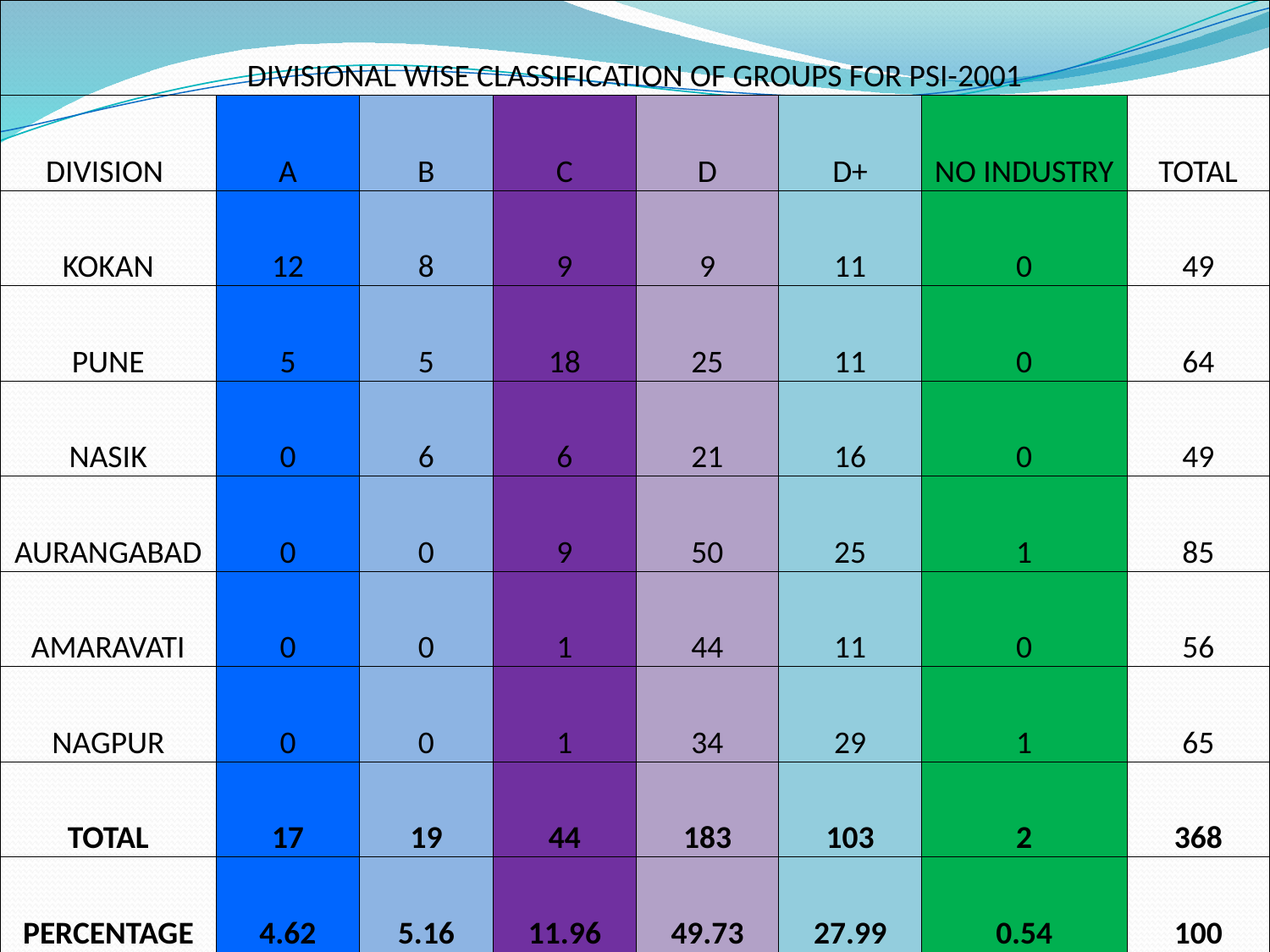

| DIVISIONAL WISE CLASSIFICATION OF GROUPS FOR PSI-2001 |  |  |  |  |  |  |  |
| --- | --- | --- | --- | --- | --- | --- | --- |
| DIVISION | A | B | C | D | D+ | NO INDUSTRY | TOTAL |
| KOKAN | 12 | 8 | 9 | 9 | 11 | 0 | 49 |
| PUNE | 5 | 5 | 18 | 25 | 11 | 0 | 64 |
| NASIK | 0 | 6 | 6 | 21 | 16 | 0 | 49 |
| AURANGABAD | 0 | 0 | 9 | 50 | 25 | 1 | 85 |
| AMARAVATI | 0 | 0 | 1 | 44 | 11 | 0 | 56 |
| NAGPUR | 0 | 0 | 1 | 34 | 29 | 1 | 65 |
| TOTAL | 17 | 19 | 44 | 183 | 103 | 2 | 368 |
| PERCENTAGE | 4.62 | 5.16 | 11.96 | 49.73 | 27.99 | 0.54 | 100 |